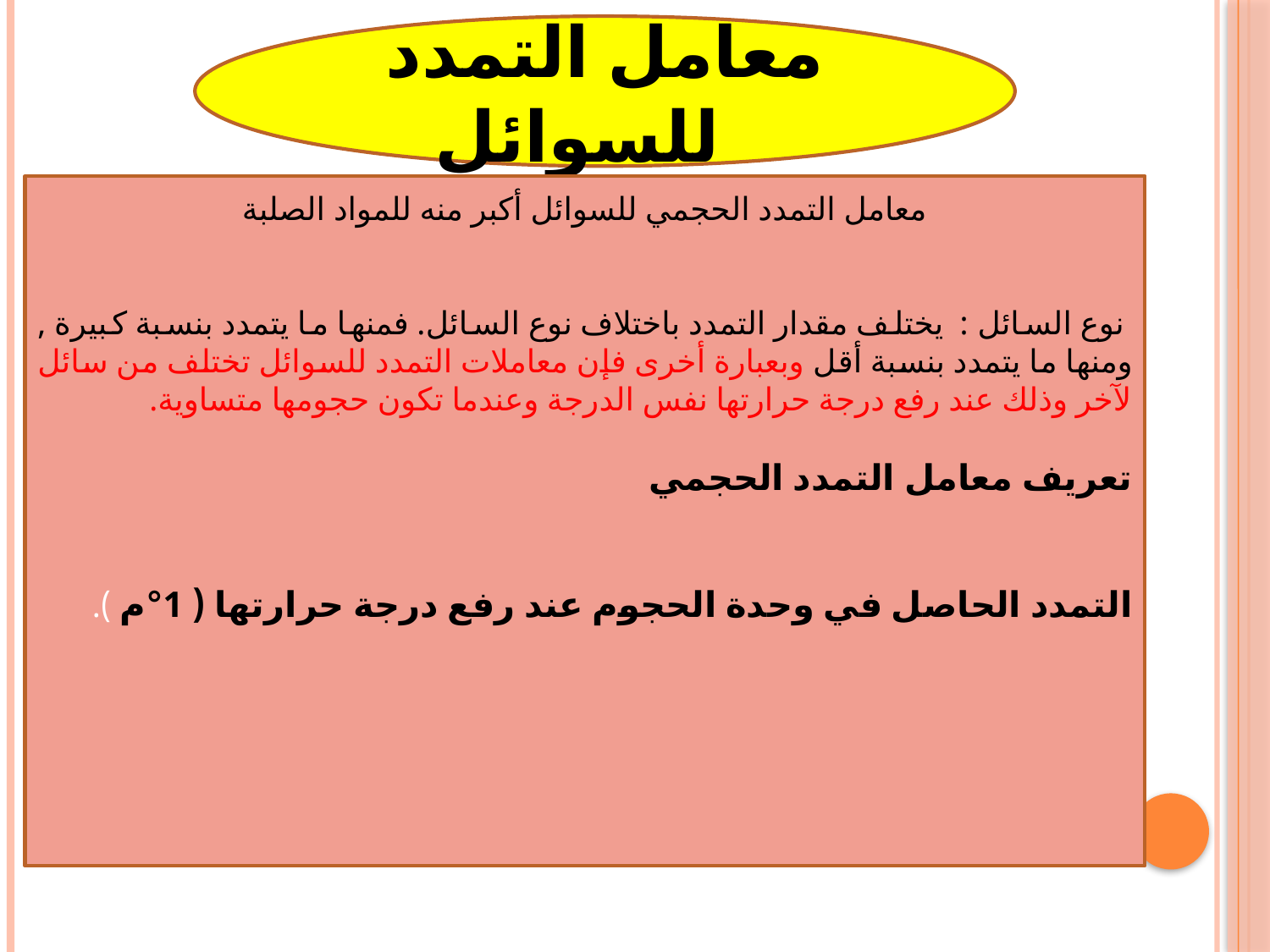

معامل التمدد للسوائل
معامل التمدد الحجمي للسوائل أكبر منه للمواد الصلبة

 نوع السائل :  يختلف مقدار التمدد باختلاف نوع السائل. فمنها ما يتمدد بنسبة كبيرة , ومنها ما يتمدد بنسبة أقل وبعبارة أخرى فإن معاملات التمدد للسوائل تختلف من سائل لآخر وذلك عند رفع درجة حرارتها نفس الدرجة وعندما تكون حجومها متساوية.

تعريف معامل التمدد الحجمي

التمدد الحاصل في وحدة الحجوم عند رفع درجة حرارتها ( 1°م ).